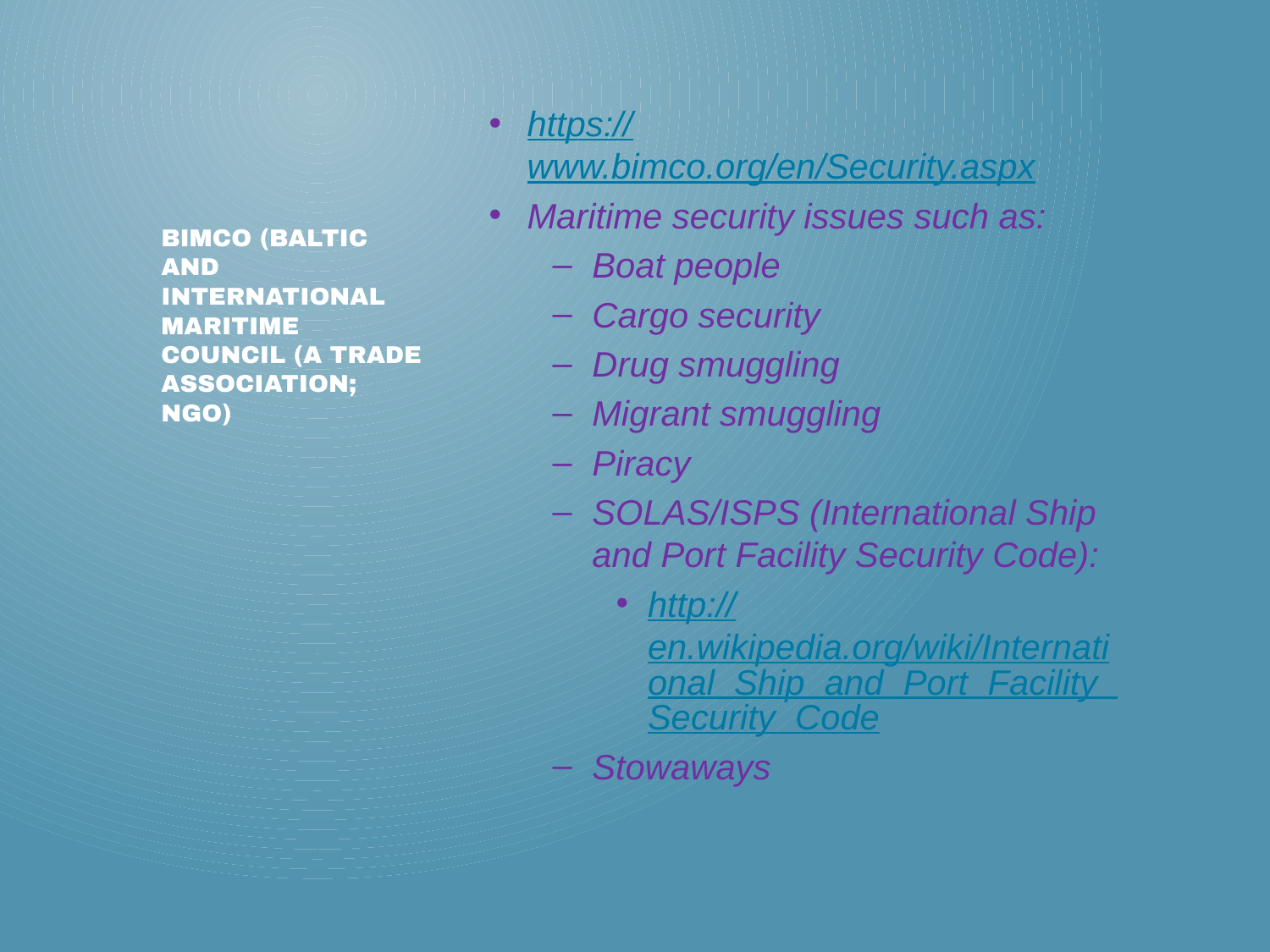

https://www.bimco.org/en/Security.aspx
Maritime security issues such as:
Boat people
Cargo security
Drug smuggling
Migrant smuggling
Piracy
SOLAS/ISPS (International Ship and Port Facility Security Code):
http://en.wikipedia.org/wiki/International_Ship_and_Port_Facility_Security_Code
Stowaways
# Bimco (baltic and international maritime council (a trade association; NGO)